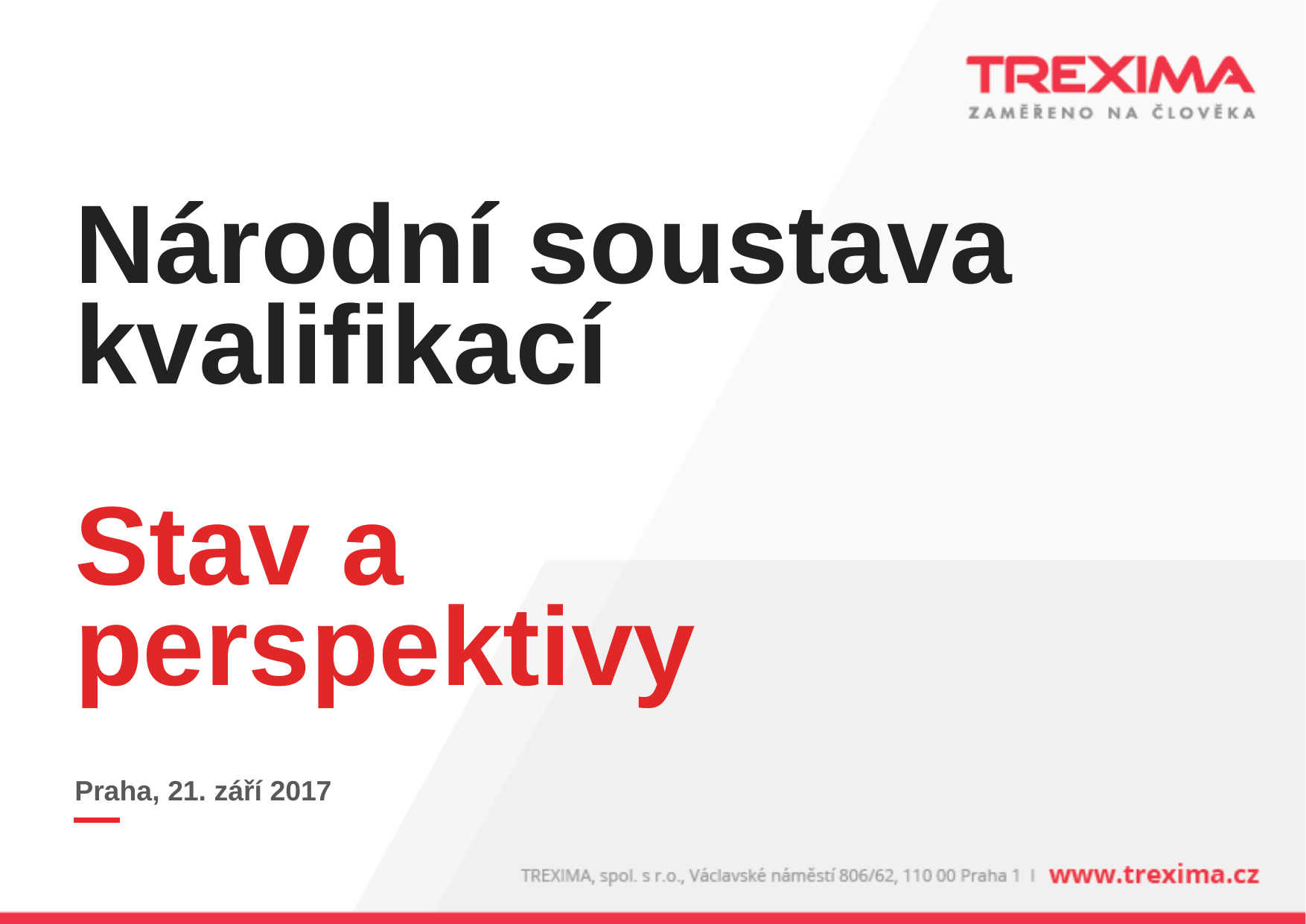

Národní soustava kvalifikací

Stav a perspektivy

Praha, 21. září 2017